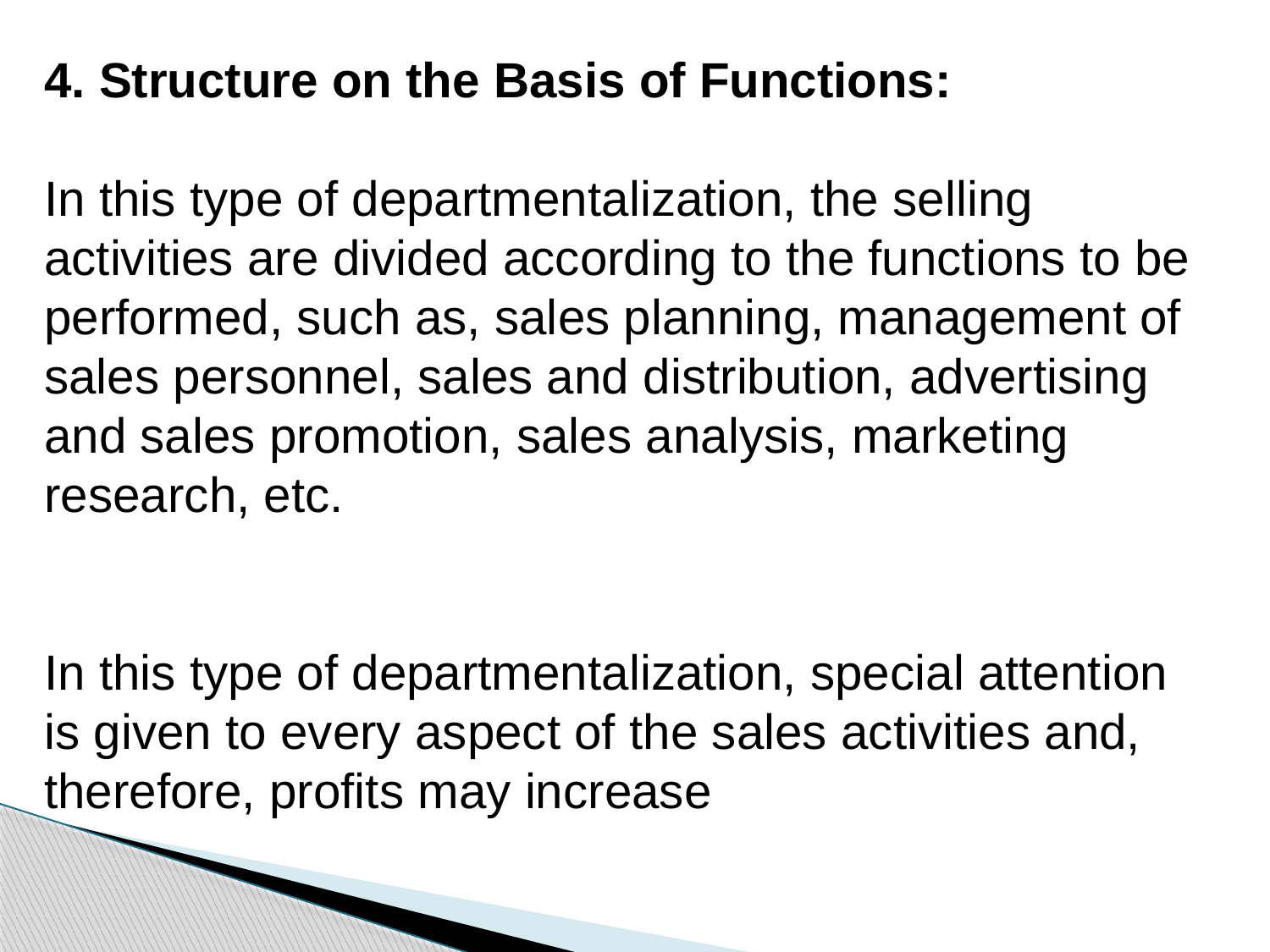

4. Structure on the Basis of Functions:

In this type of departmentalization, the selling activities are divided according to the functions to be performed, such as, sales planning, management of sales personnel, sales and distribution, advertising and sales promotion, sales analysis, marketing research, etc.

In this type of departmentalization, special attention is given to every aspect of the sales activities and, therefore, profits may increase